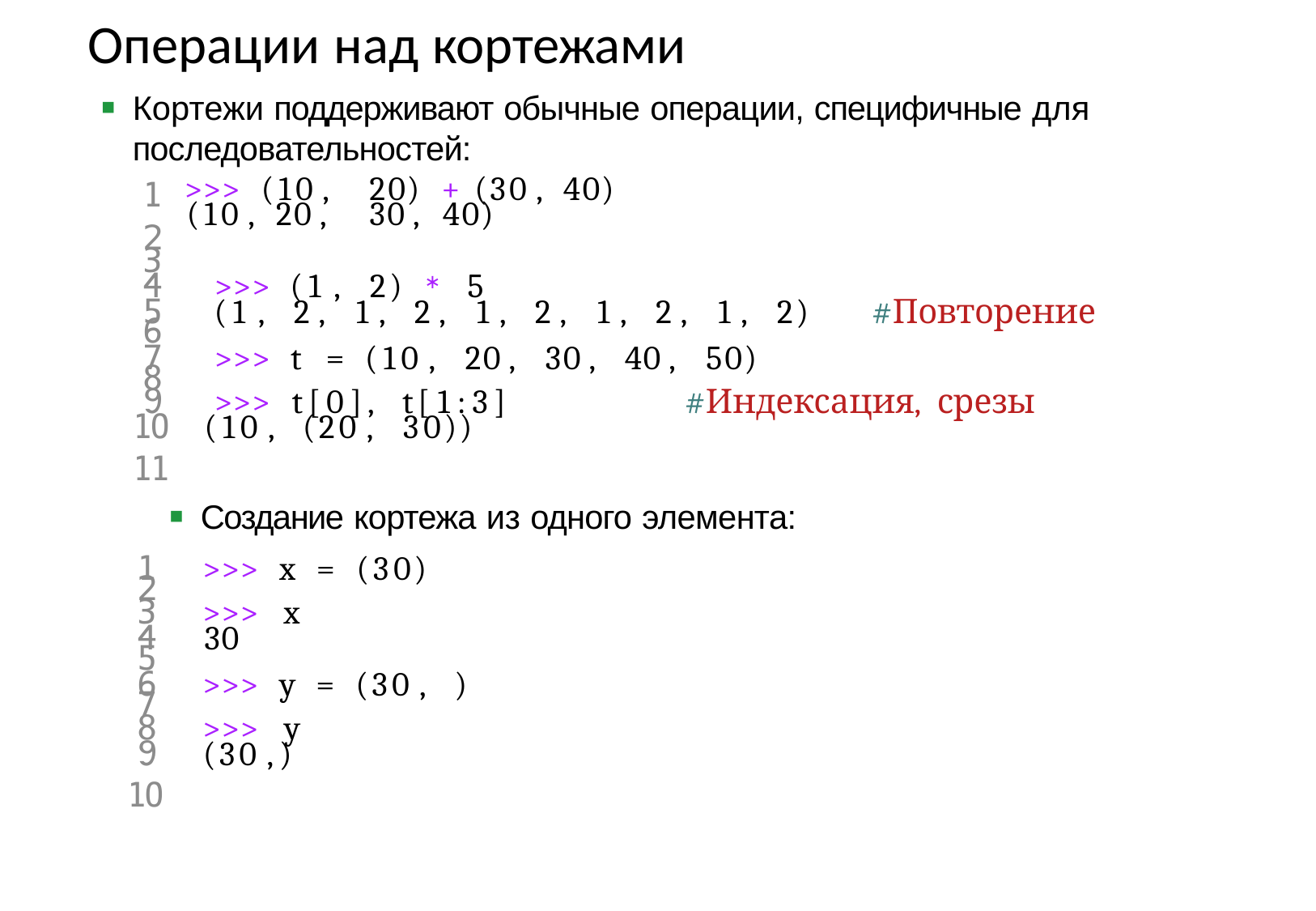

# Операции над кортежами
Кортежи поддерживают обычные операции, специфичные для последовательностей:
1
2
3
4	>>> (1 , 2) ∗ 5
5	(1 , 2 , 1 , 2 , 1 , 2 , 1 , 2 , 1 , 2)	#Повторение
6
7	>>> t = (10 , 20 , 30 , 40 , 50)
8
9	>>> t[0], t[1:3]	#Индексация, срезы
10	(10 , (20 , 30))
11
| >>> (10 , | 20) | + (30 , 40) |
| --- | --- | --- |
| (10 , 20 , | 30 , | 40) |
Создание кортежа из одного элемента:
1	>>> x = (30)
2
3	>>>  x
4	30
5
6	>>> y = (30 , )
7
8	>>>  y
9	(30 ,)
10